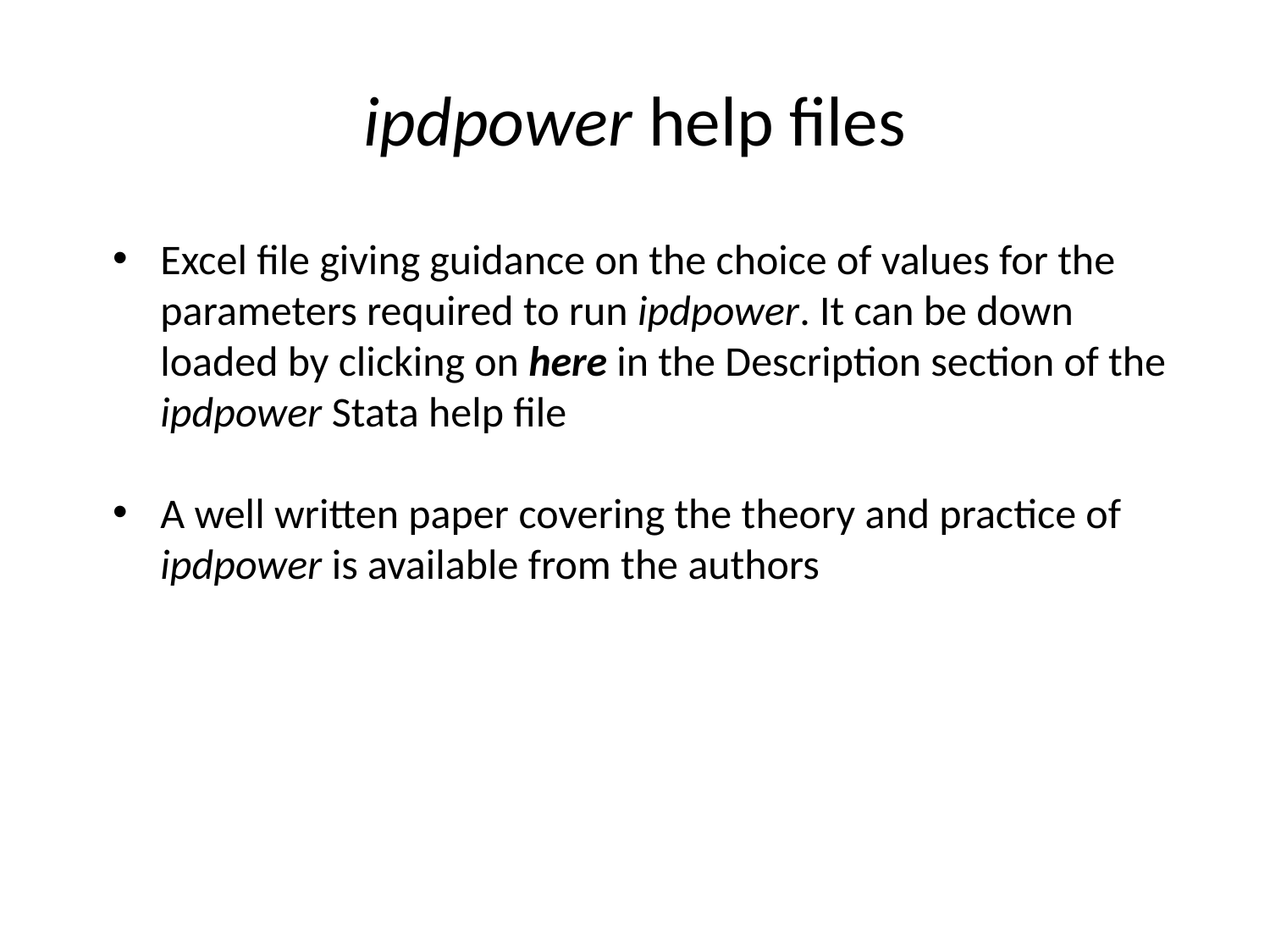

# ipdpower help files
Excel file giving guidance on the choice of values for the parameters required to run ipdpower. It can be down loaded by clicking on here in the Description section of the ipdpower Stata help file

A well written paper covering the theory and practice of ipdpower is available from the authors